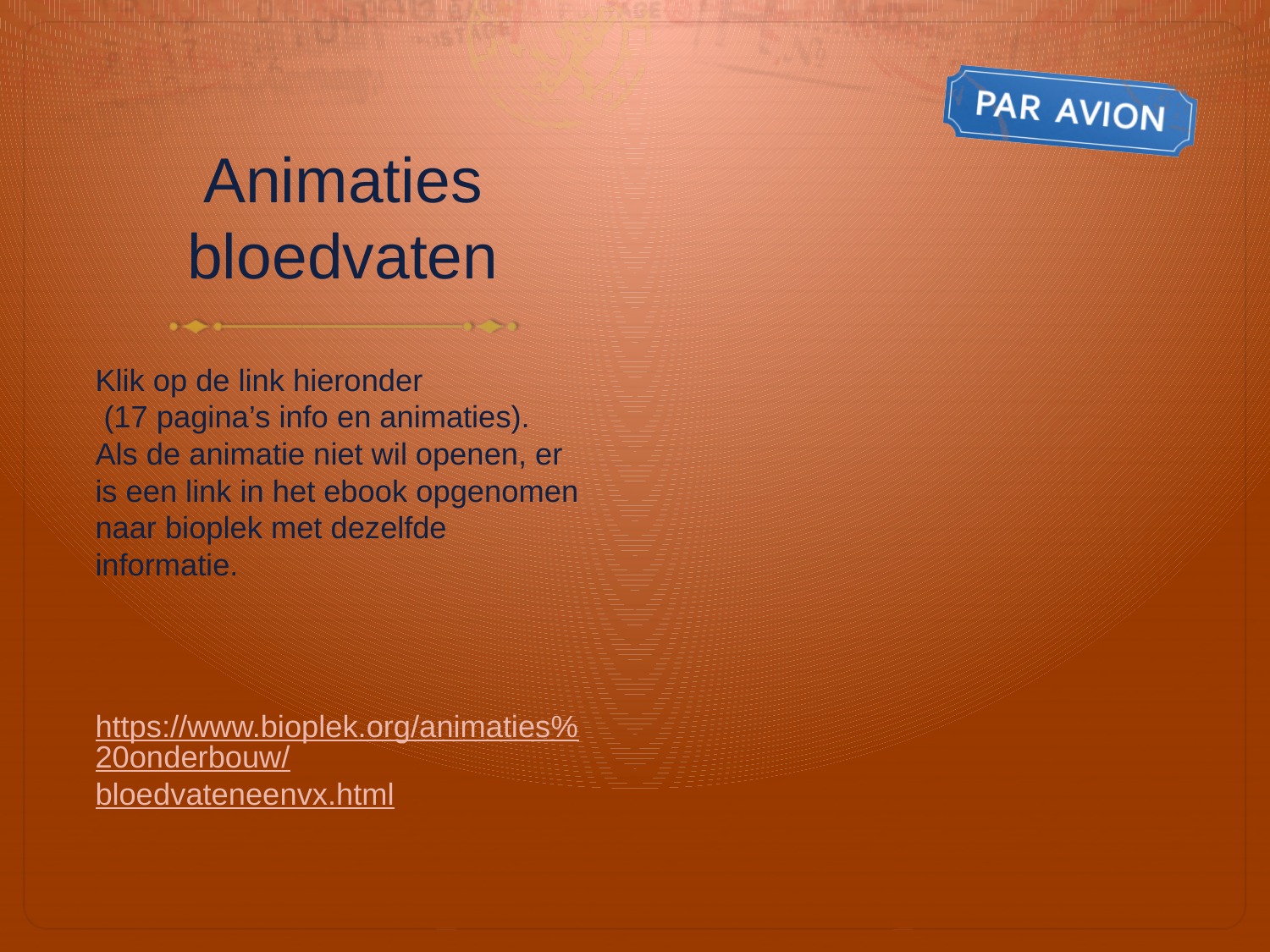

# Animaties bloedvaten
Klik op de link hieronder
 (17 pagina’s info en animaties).
Als de animatie niet wil openen, er is een link in het ebook opgenomen naar bioplek met dezelfde informatie.

https://www.bioplek.org/animaties%20onderbouw/bloedvateneenvx.html